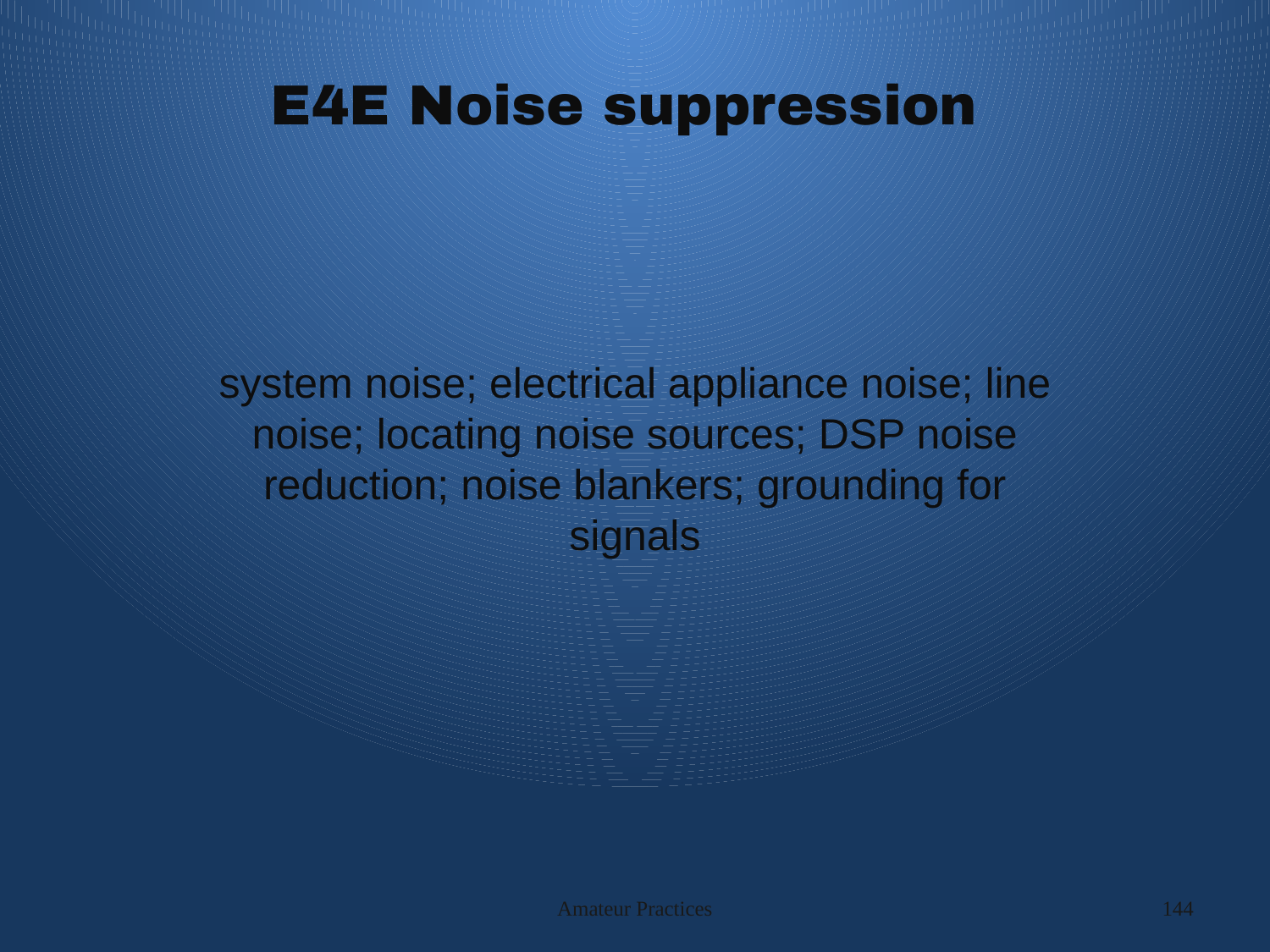

# E4E Noise suppression
system noise; electrical appliance noise; line noise; locating noise sources; DSP noise reduction; noise blankers; grounding for signals

Amateur Practices
144